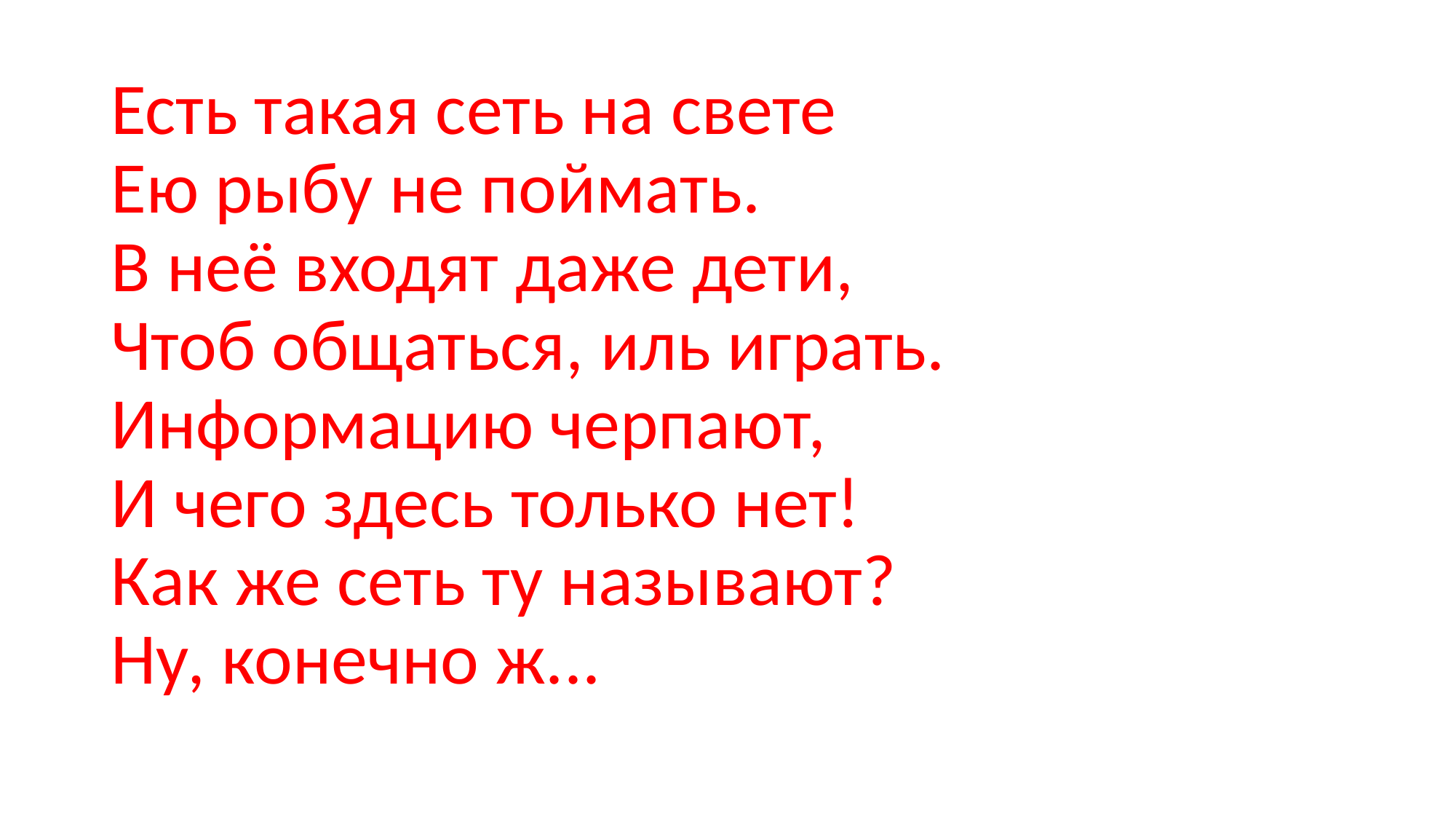

# Есть такая сеть на свете Ею рыбу не поймать. В неё входят даже дети, Чтоб общаться, иль играть. Информацию черпают, И чего здесь только нет! Как же сеть ту называют? Ну, конечно ж...